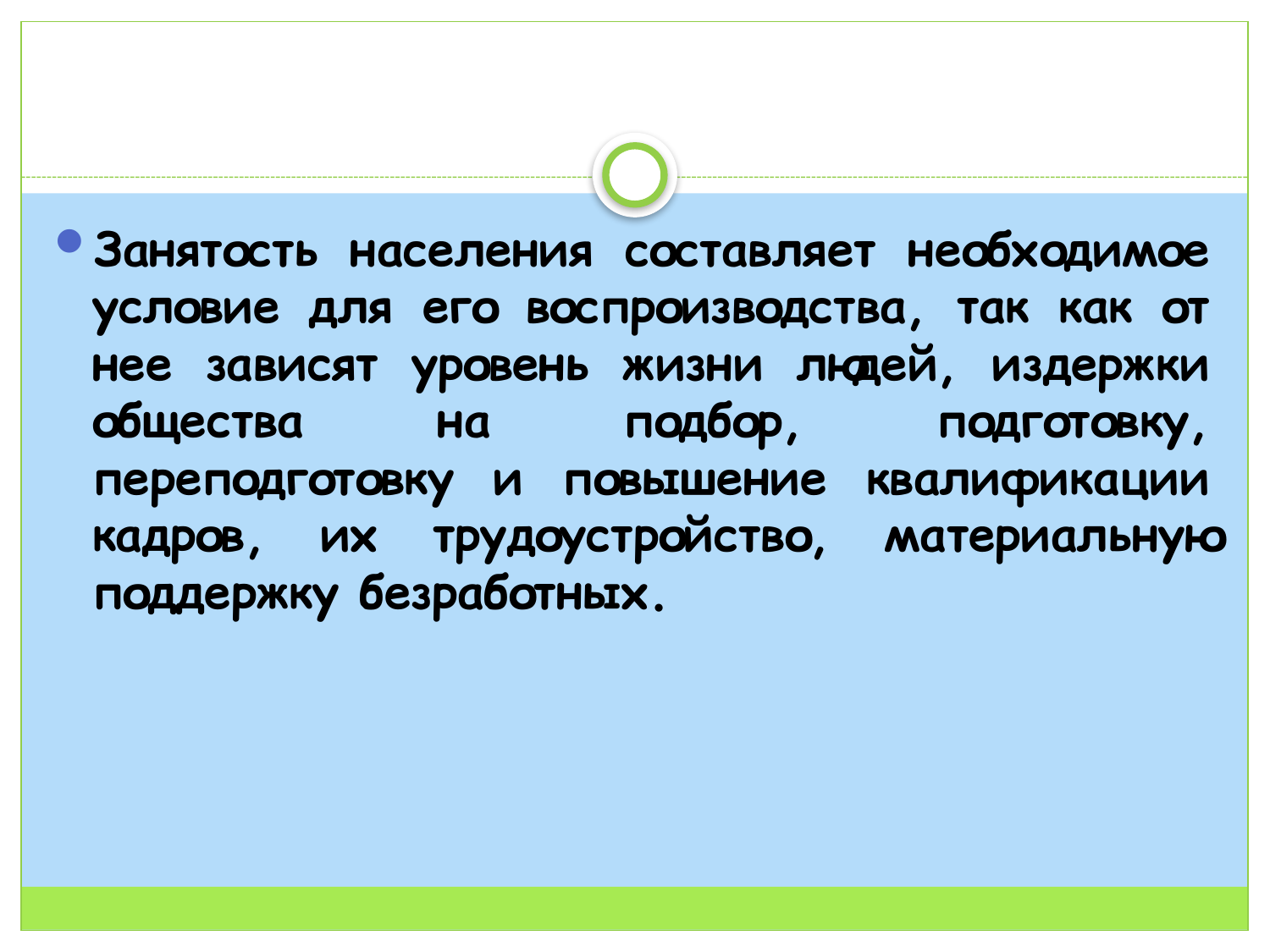

Занятость населения составляет необходимое условие для его воспроизводства, так как от нее зависят уровень жизни людей, издержки общества на подбор, подготовку, переподготовку и повышение квалификации кадров, их трудоустройство, материальную поддержку безработных.